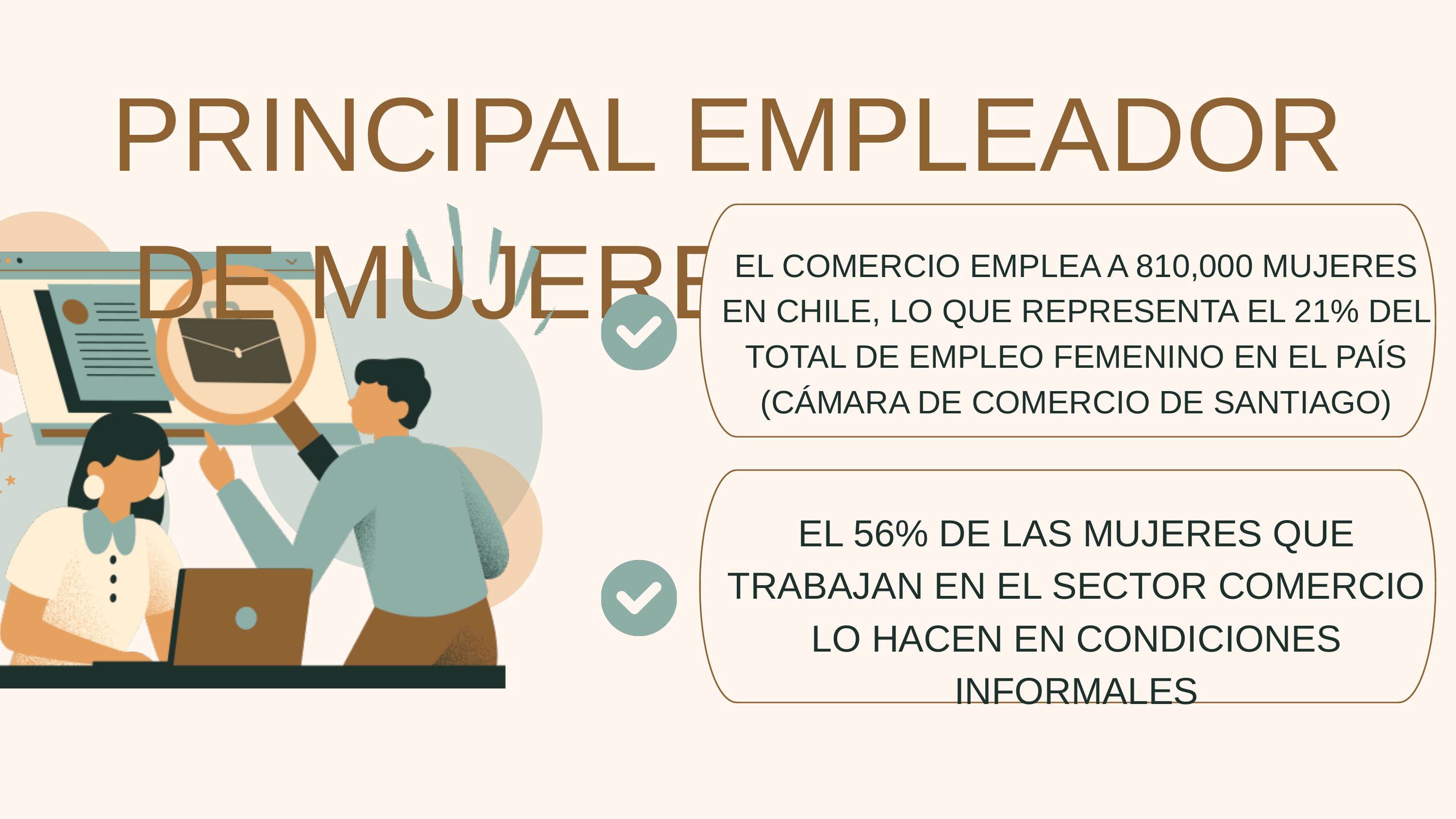

PRINCIPAL EMPLEADOR DE MUJERES EN CHILE

EL COMERCIO EMPLEA A 810,000 MUJERES EN CHILE, LO QUE REPRESENTA EL 21% DEL TOTAL DE EMPLEO FEMENINO EN EL PAÍS (CÁMARA DE COMERCIO DE SANTIAGO)

EL 56% DE LAS MUJERES QUE TRABAJAN EN EL SECTOR COMERCIO LO HACEN EN CONDICIONES INFORMALES